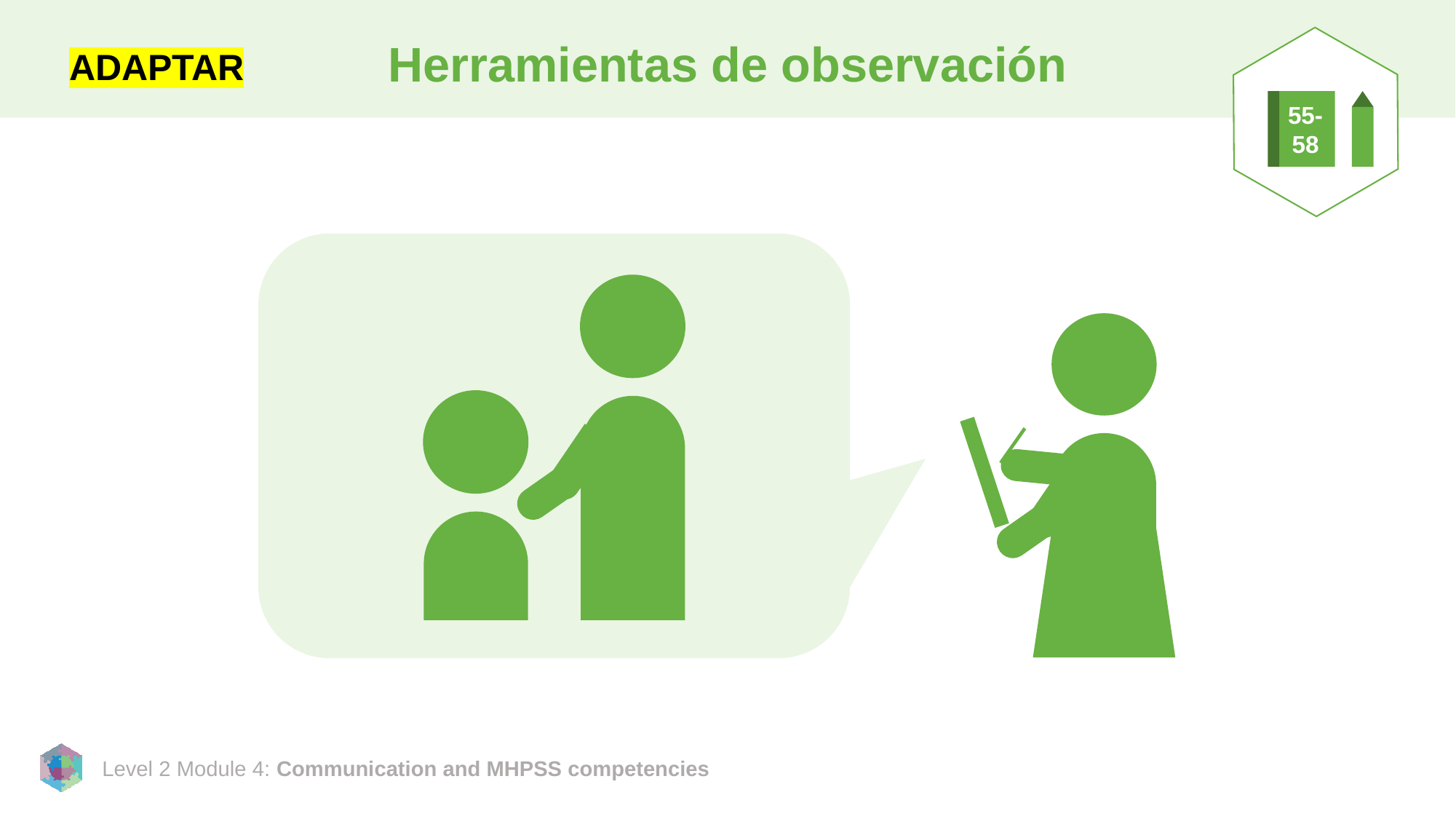

# Herramientas de observación
ADAPTAR

55-
58